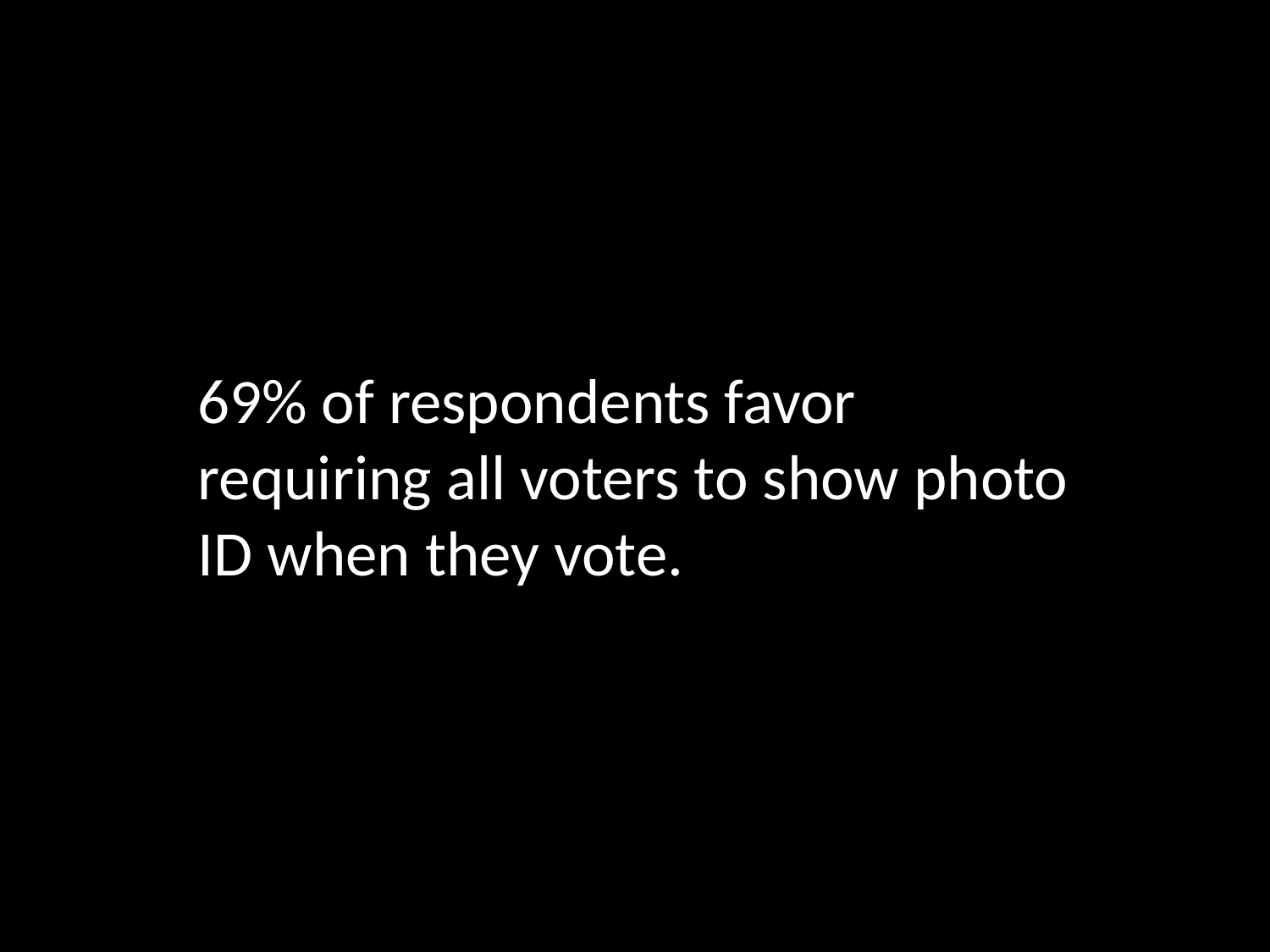

69% of respondents favor requiring all voters to show photo ID when they vote.